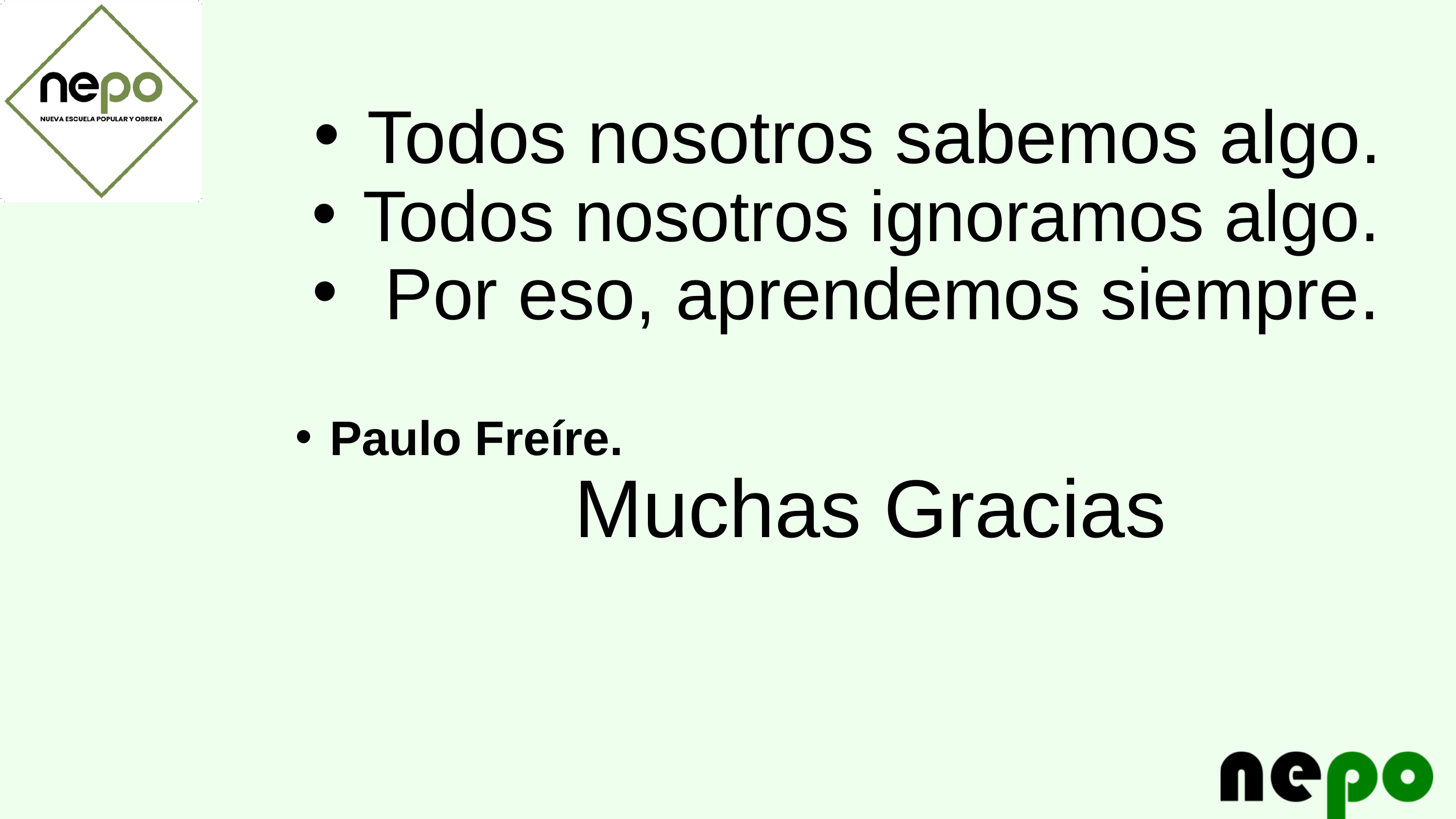

Todos nosotros sabemos algo.
Todos nosotros ignoramos algo.
 Por eso, aprendemos siempre.

Paulo Freíre.
Muchas Gracias